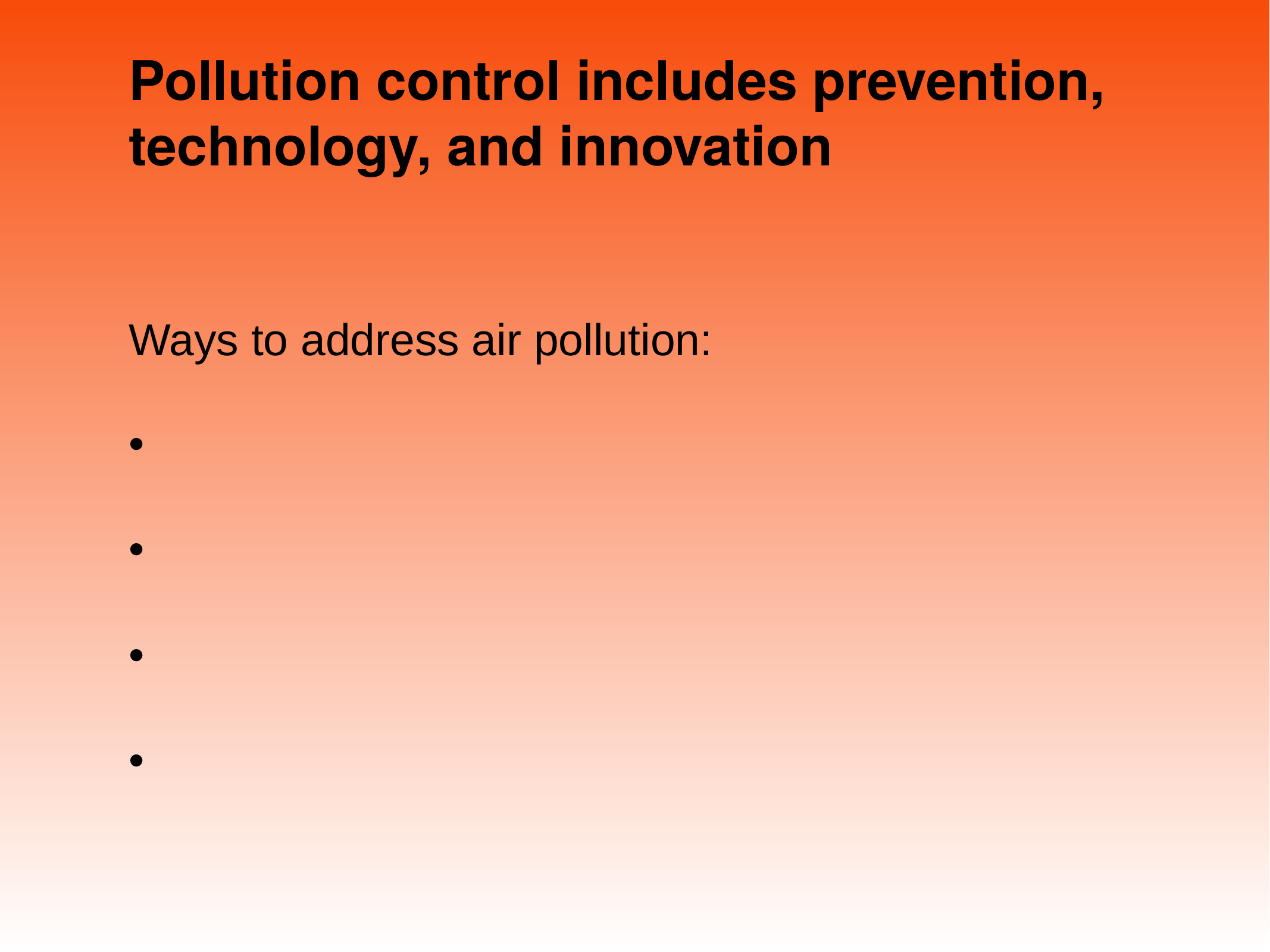

# Pollution control includes prevention, technology, and innovation
Ways to address air pollution: